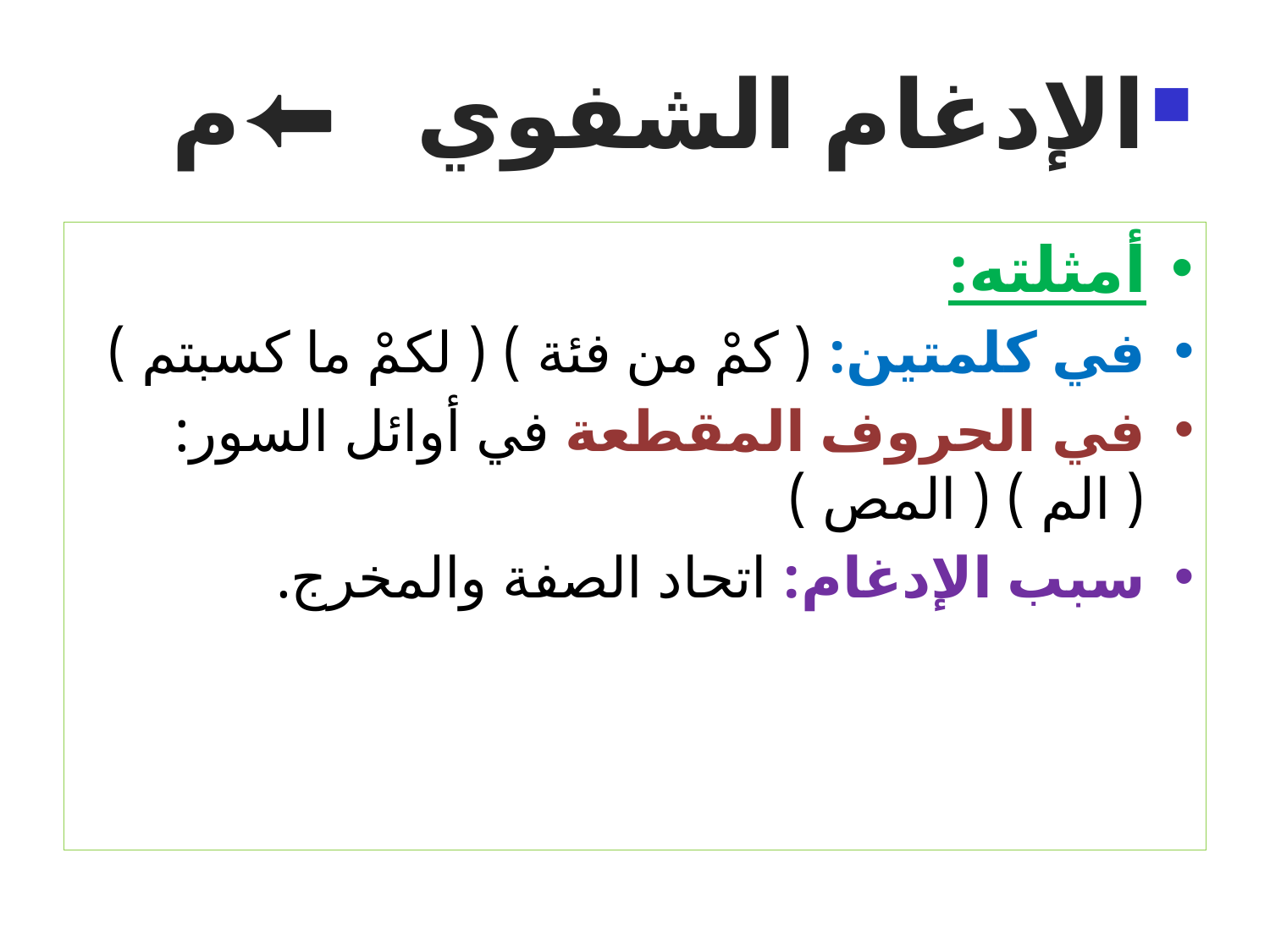

# الإدغام الشفوي   ⬅م
أمثلته:
في كلمتين: ( كمْ من فئة ) ( لكمْ ما كسبتم )
في الحروف المقطعة في أوائل السور: ( الم ) ( المص )
سبب الإدغام: اتحاد الصفة والمخرج.